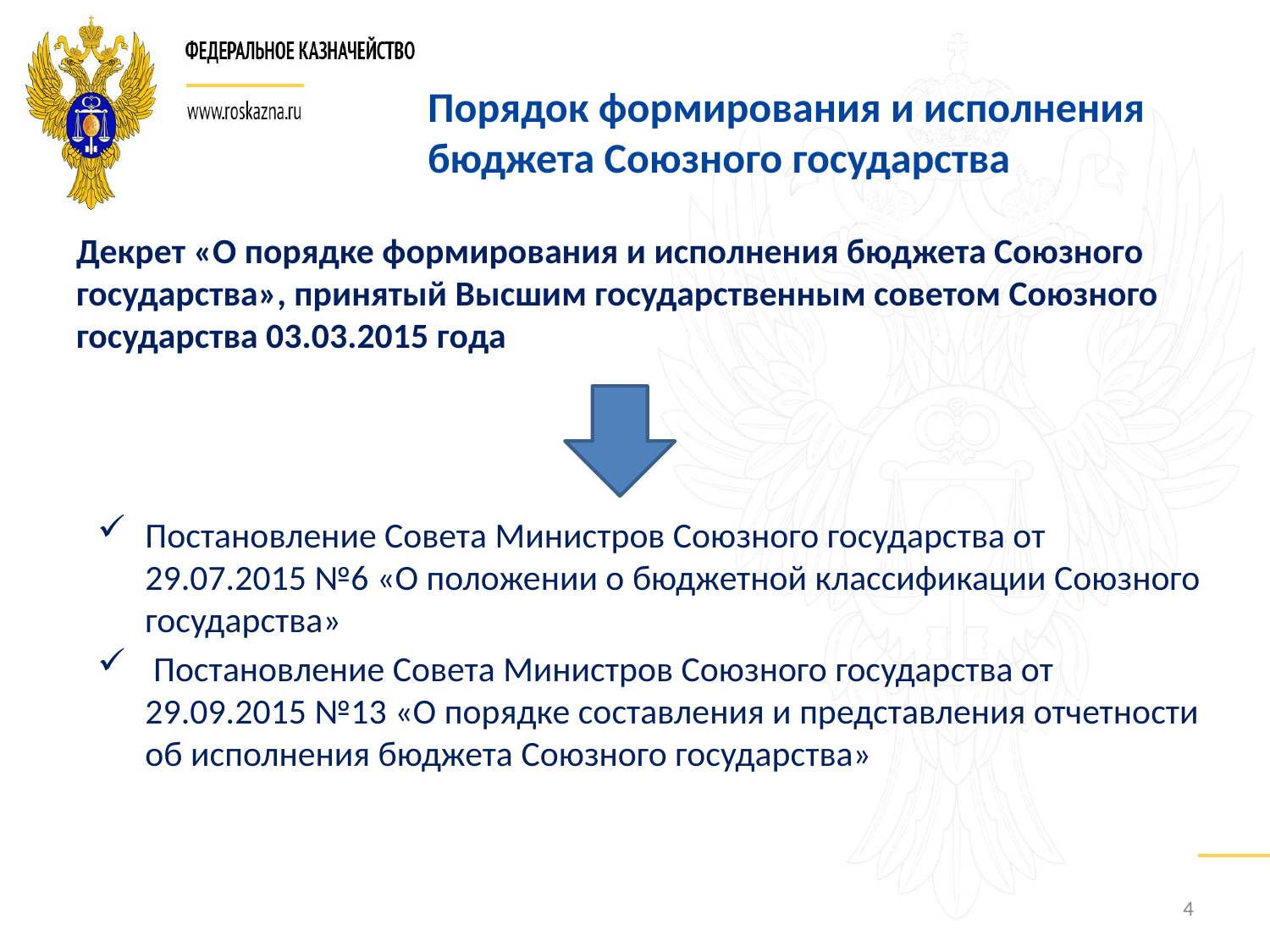

# Порядок формирования и исполнения бюджета Союзного государства
Декрет «О порядке формирования и исполнения бюджета Союзного государства», принятый Высшим государственным советом Союзного государства 03.03.2015 года

Постановление Совета Министров Союзного государства от 29.07.2015 №6 «О положении о бюджетной классификации Союзного государства»
 Постановление Совета Министров Союзного государства от 29.09.2015 №13 «О порядке составления и представления отчетности об исполнения бюджета Союзного государства»
4